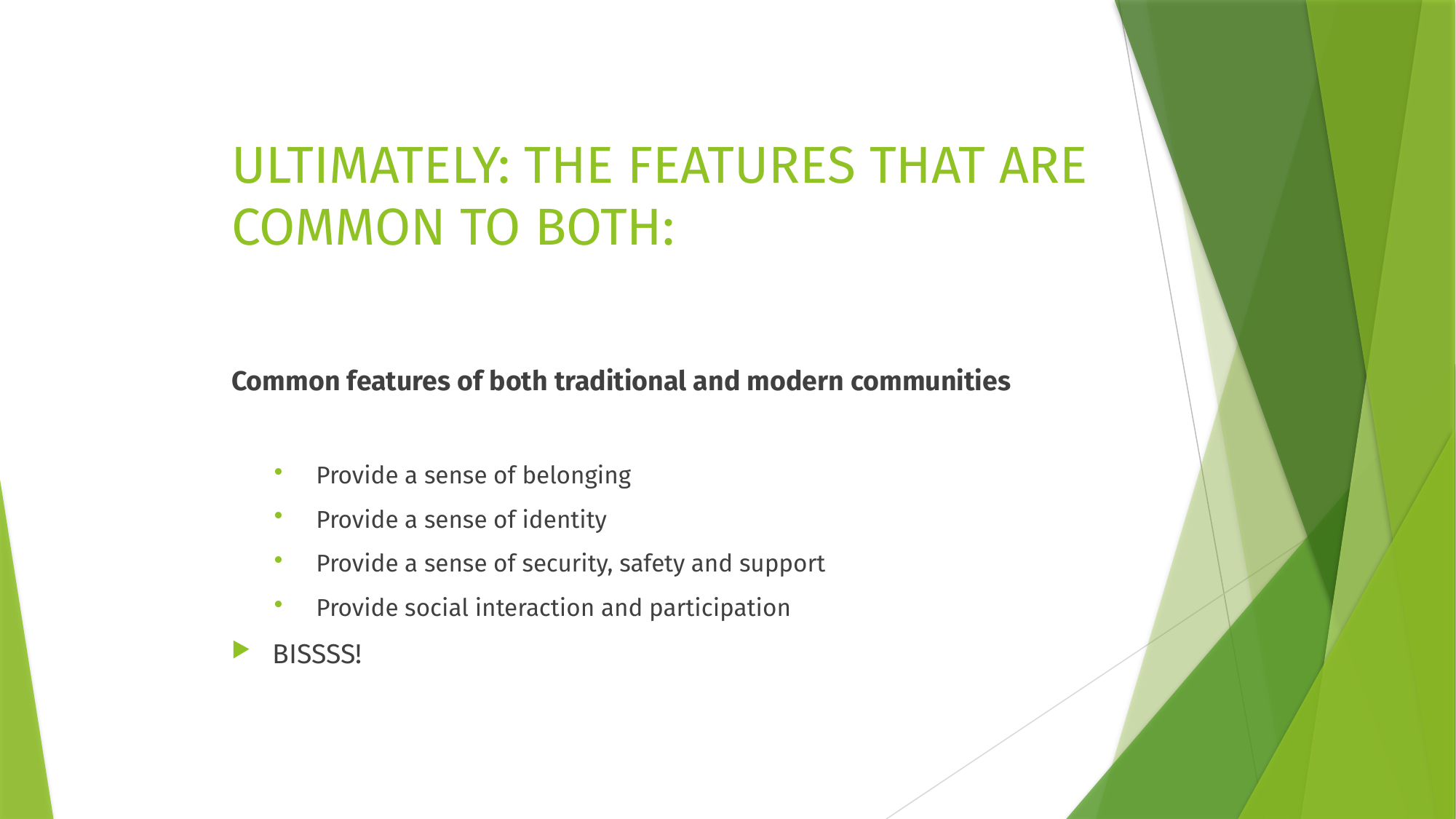

# ULTIMATELY: THE FEATURES THAT ARE COMMON TO BOTH:
Common features of both traditional and modern communities

Provide a sense of belonging
Provide a sense of identity
Provide a sense of security, safety and support
Provide social interaction and participation
BISSSS!